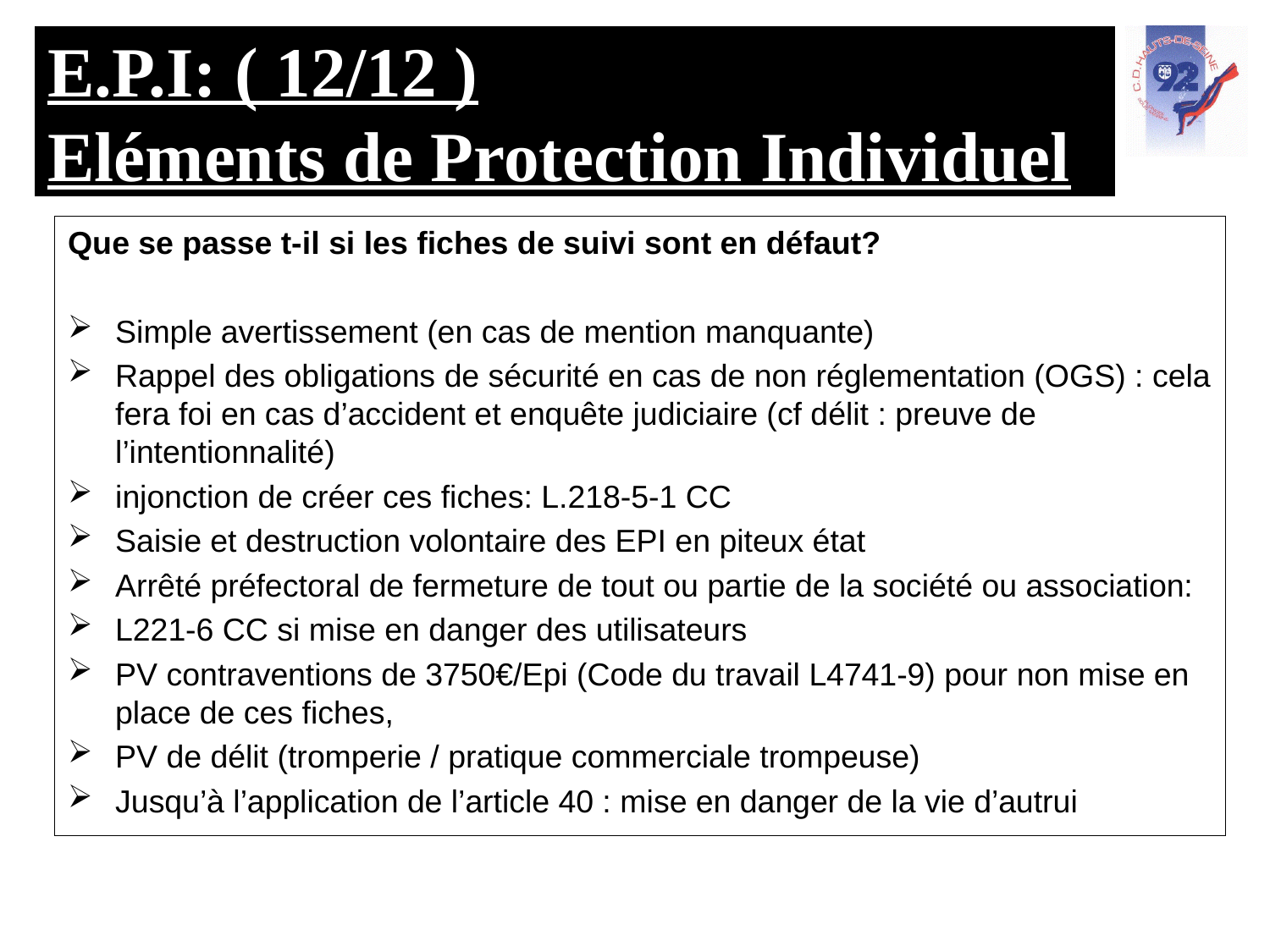

# E.P.I: ( 12/12 ) Eléments de Protection Individuel
Que se passe t-il si les fiches de suivi sont en défaut?

Simple avertissement (en cas de mention manquante)
Rappel des obligations de sécurité en cas de non réglementation (OGS) : cela fera foi en cas d’accident et enquête judiciaire (cf délit : preuve de l’intentionnalité)
injonction de créer ces fiches: L.218-5-1 CC
Saisie et destruction volontaire des EPI en piteux état
Arrêté préfectoral de fermeture de tout ou partie de la société ou association:
L221-6 CC si mise en danger des utilisateurs
PV contraventions de 3750€/Epi (Code du travail L4741-9) pour non mise en place de ces fiches,
PV de délit (tromperie / pratique commerciale trompeuse)
Jusqu’à l’application de l’article 40 : mise en danger de la vie d’autrui